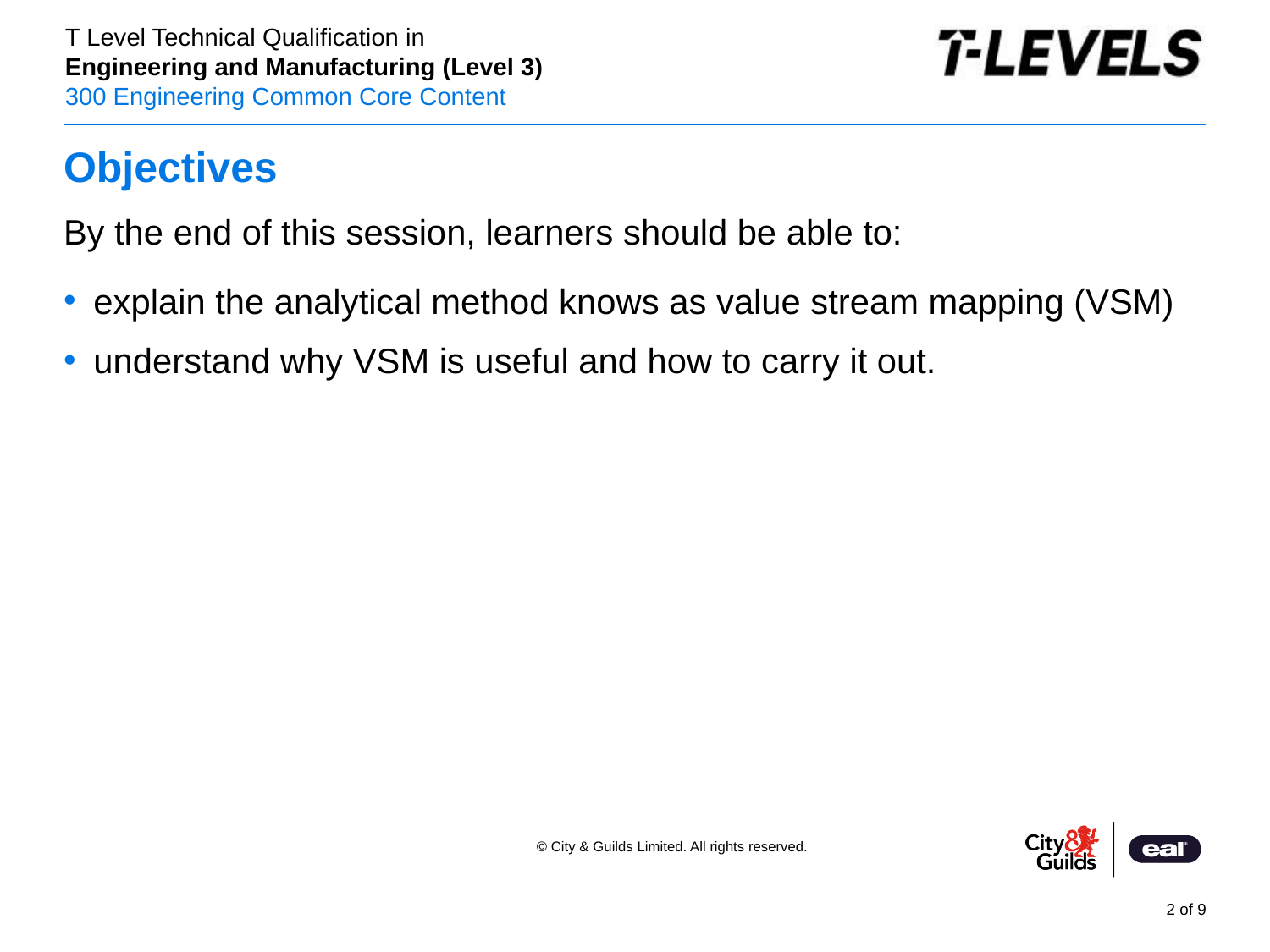

# Objectives
By the end of this session, learners should be able to:
explain the analytical method knows as value stream mapping (VSM)
understand why VSM is useful and how to carry it out.